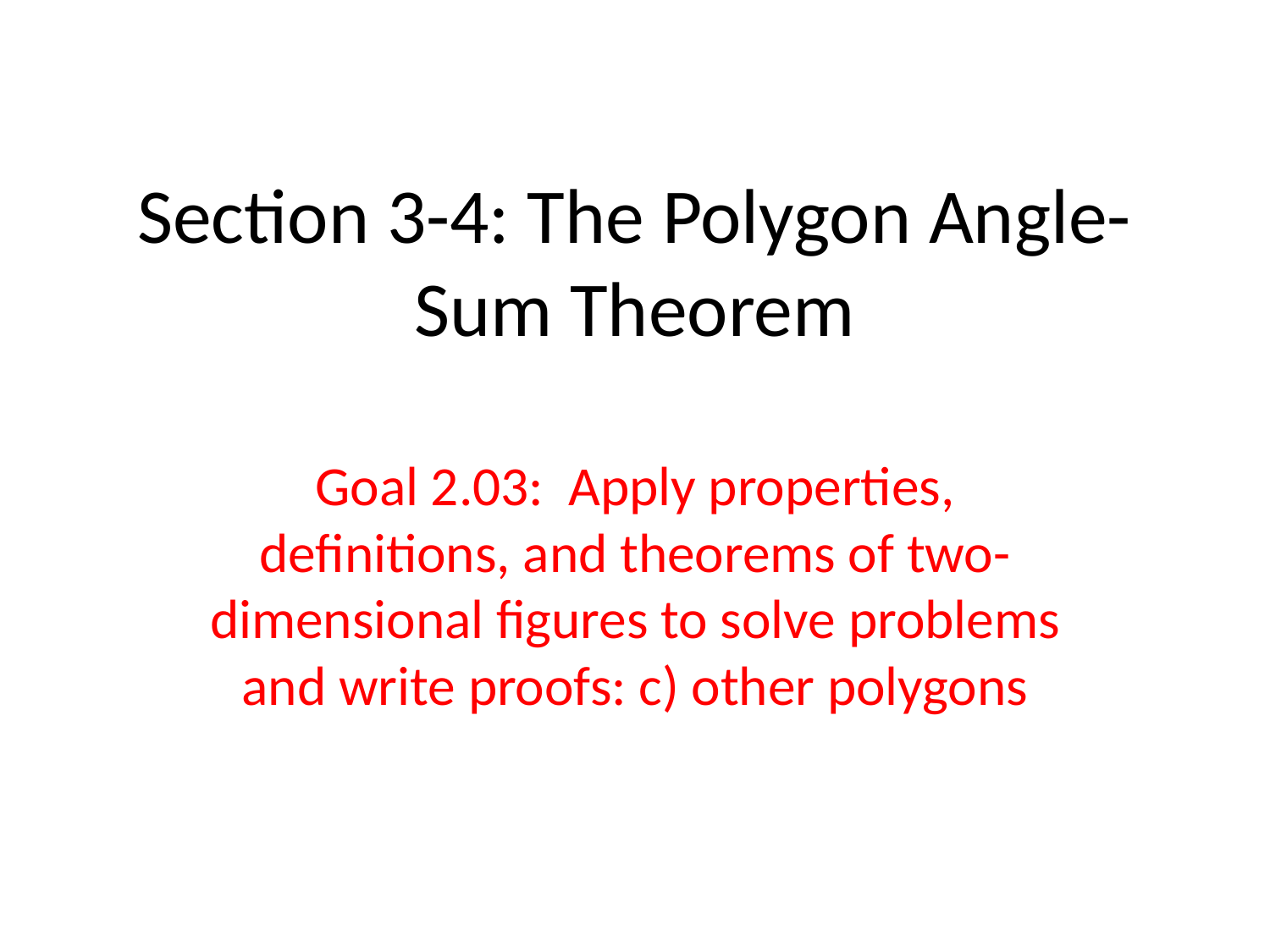

# Section 3-4: The Polygon Angle-Sum Theorem
Goal 2.03:  Apply properties, definitions, and theorems of two-dimensional figures to solve problems and write proofs: c) other polygons